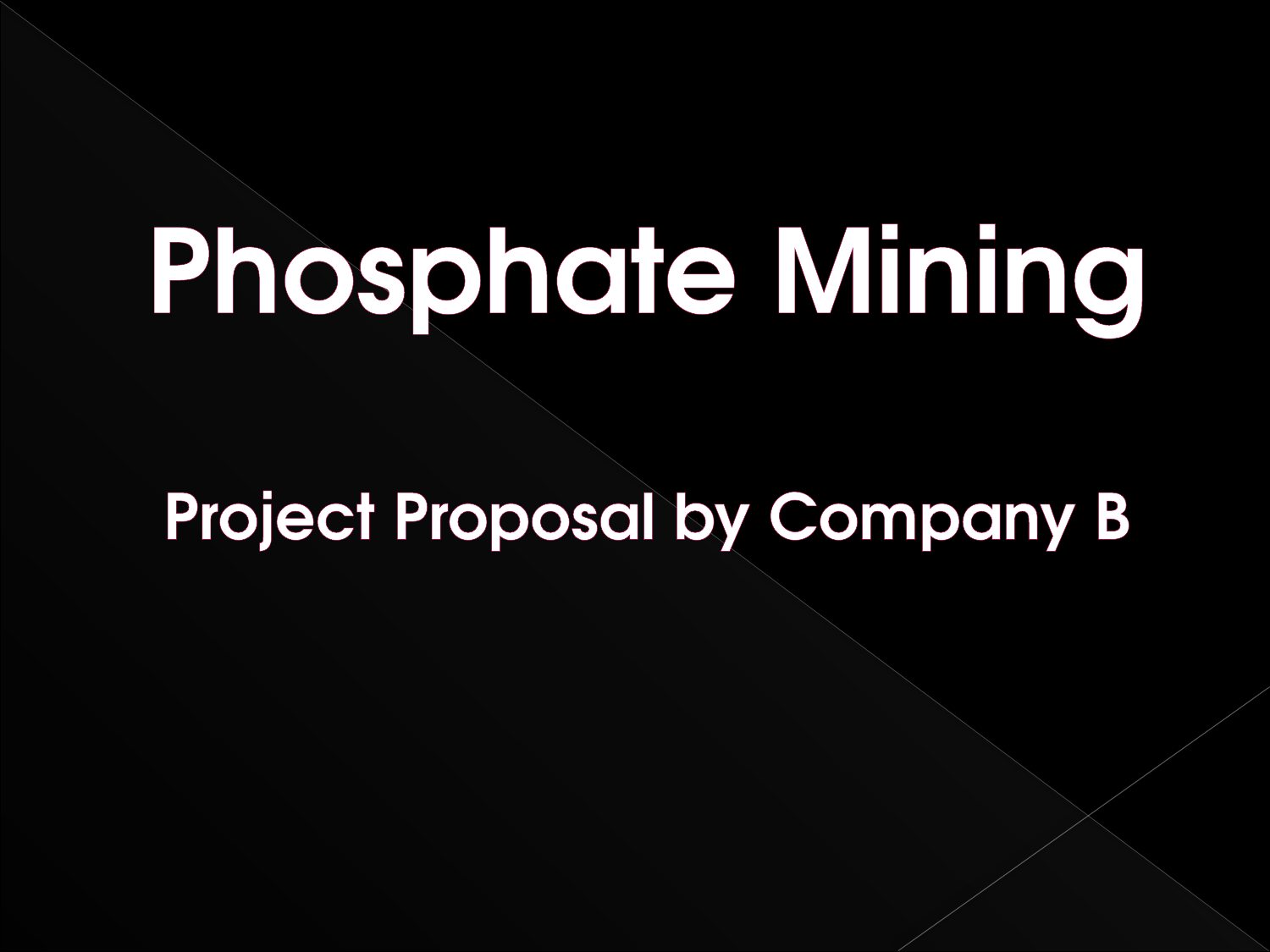

# Phosphate Mining Project Proposal by Company B